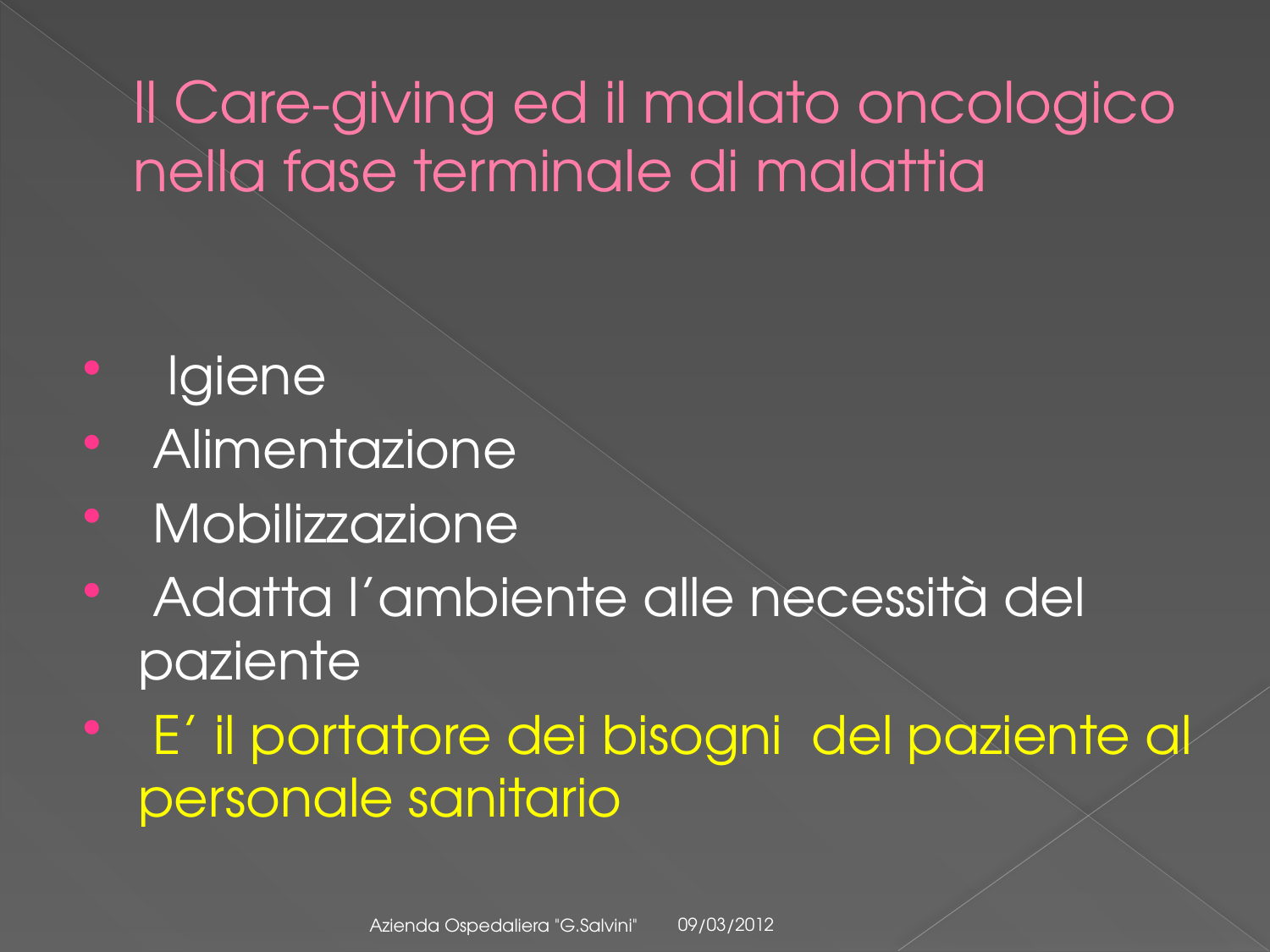

# Il Care-giving ed il malato oncologico nella fase terminale di malattia

  Igiene
 Alimentazione
 Mobilizzazione
 Adatta l’ambiente alle necessità del    paziente
 E’ il portatore dei bisogni  del paziente al personale sanitario
09/03/2012
Azienda Ospedaliera "G.Salvini"